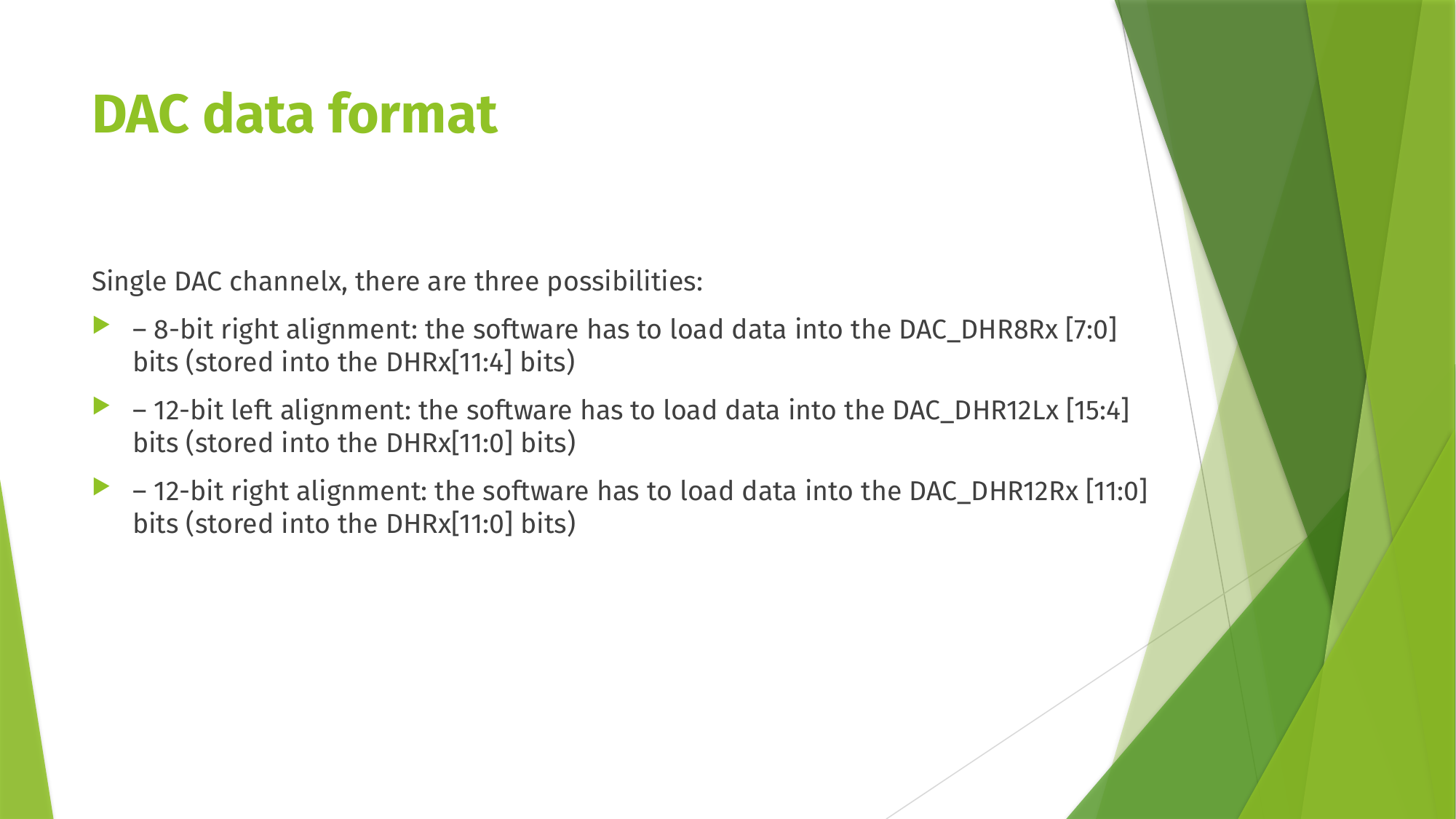

# DAC data format
Single DAC channelx, there are three possibilities:
– 8-bit right alignment: the software has to load data into the DAC_DHR8Rx [7:0]
bits (stored into the DHRx[11:4] bits)
– 12-bit left alignment: the software has to load data into the DAC_DHR12Lx [15:4]
bits (stored into the DHRx[11:0] bits)
– 12-bit right alignment: the software has to load data into the DAC_DHR12Rx [11:0]
bits (stored into the DHRx[11:0] bits)